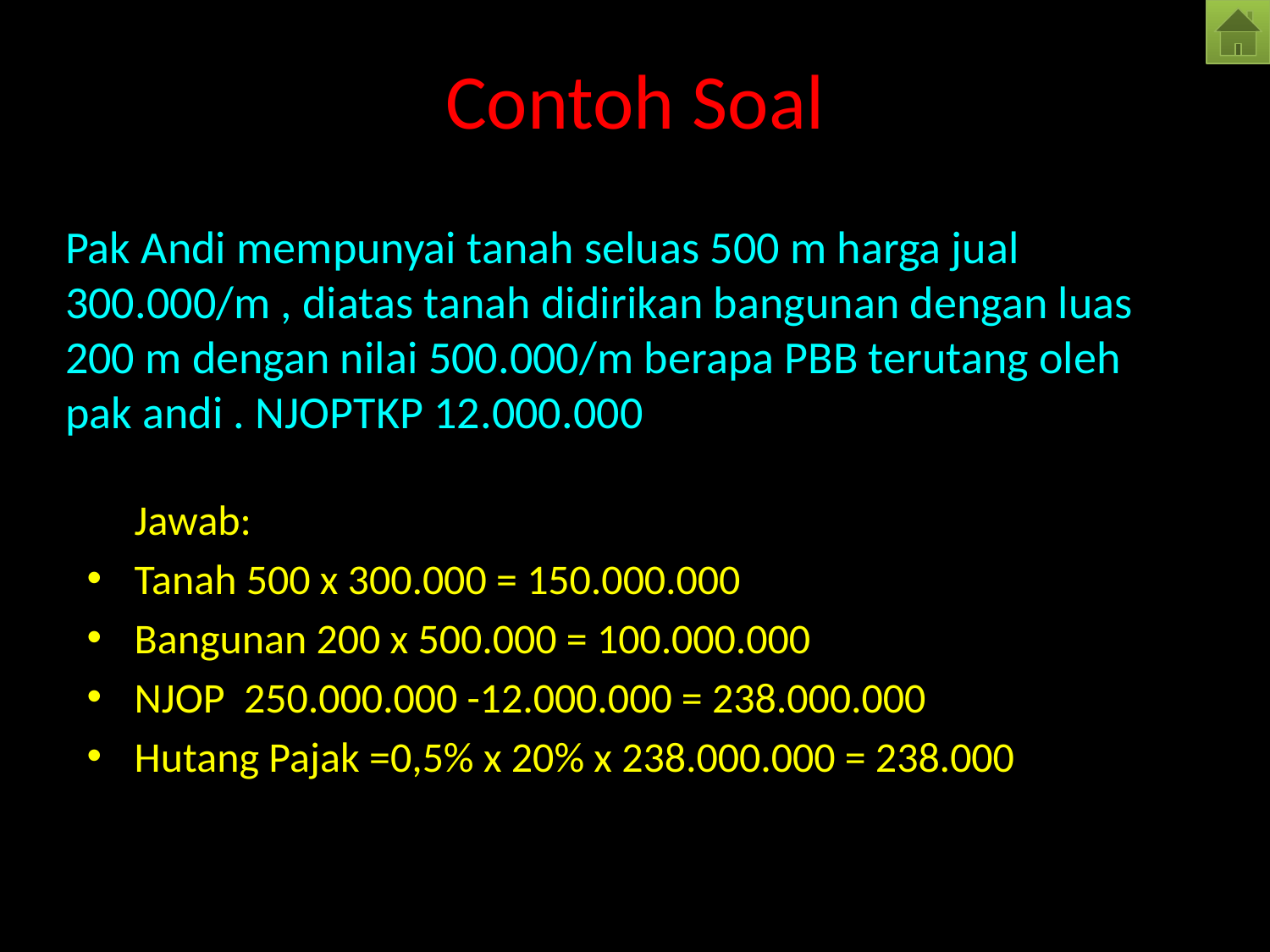

# Contoh Soal
Pak Andi mempunyai tanah seluas 500 m harga jual 300.000/m , diatas tanah didirikan bangunan dengan luas 200 m dengan nilai 500.000/m berapa PBB terutang oleh pak andi . NJOPTKP 12.000.000
	Jawab:
Tanah 500 x 300.000 = 150.000.000
Bangunan 200 x 500.000 = 100.000.000
NJOP  250.000.000 -12.000.000 = 238.000.000
Hutang Pajak =0,5% x 20% x 238.000.000 = 238.000